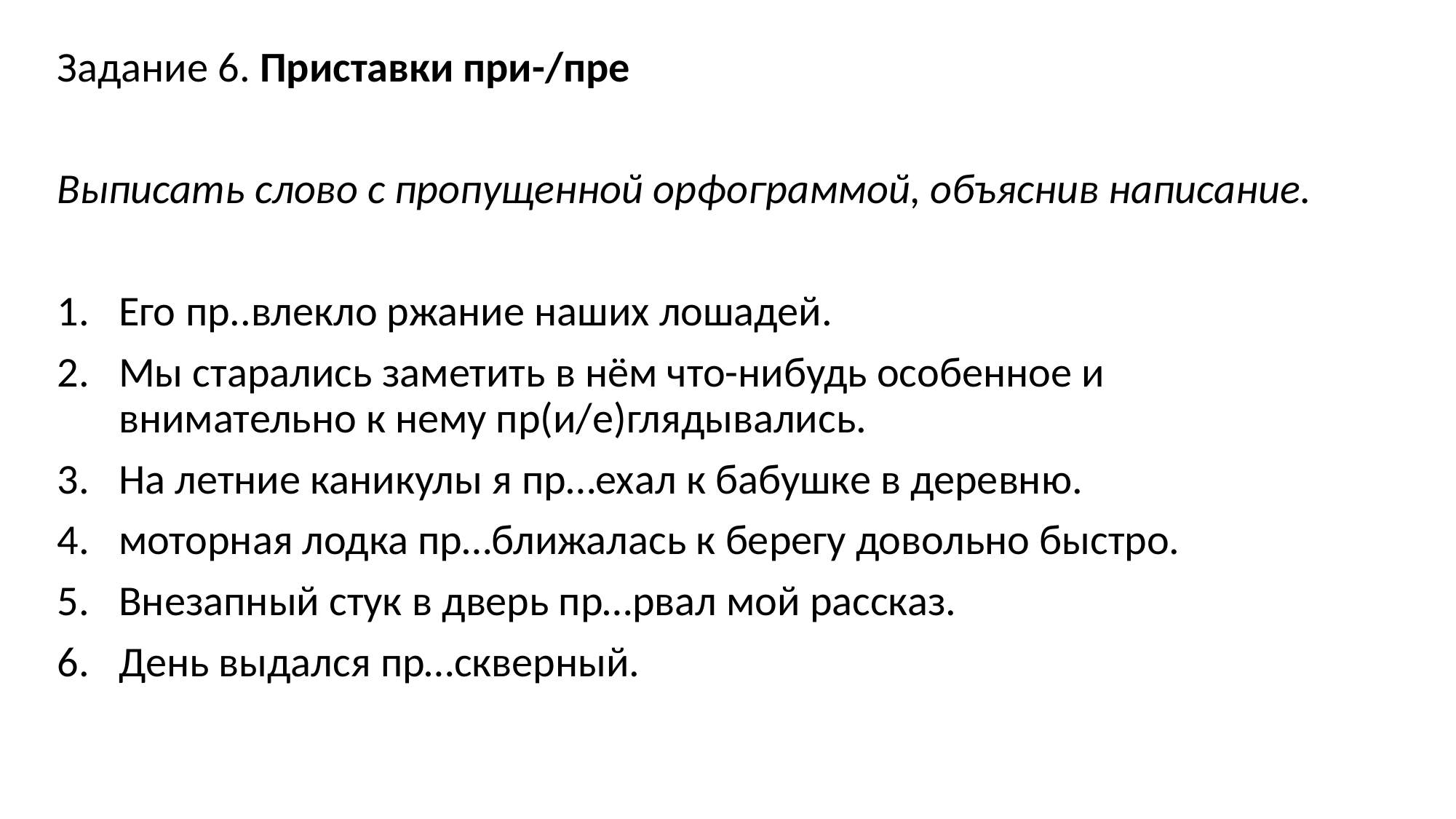

Задание 6. Приставки при-/пре

Выписать слово с пропущенной орфограммой, объяснив написание.

Его пр..влекло ржание наших лошадей.
Мы старались заметить в нём что-нибудь особенное и внимательно к нему пр(и/е)глядывались.
На летние каникулы я пр…ехал к бабушке в деревню.
моторная лодка пр…ближалась к берегу довольно быстро.
Внезапный стук в дверь пр…рвал мой рассказ.
День выдался пр…скверный.